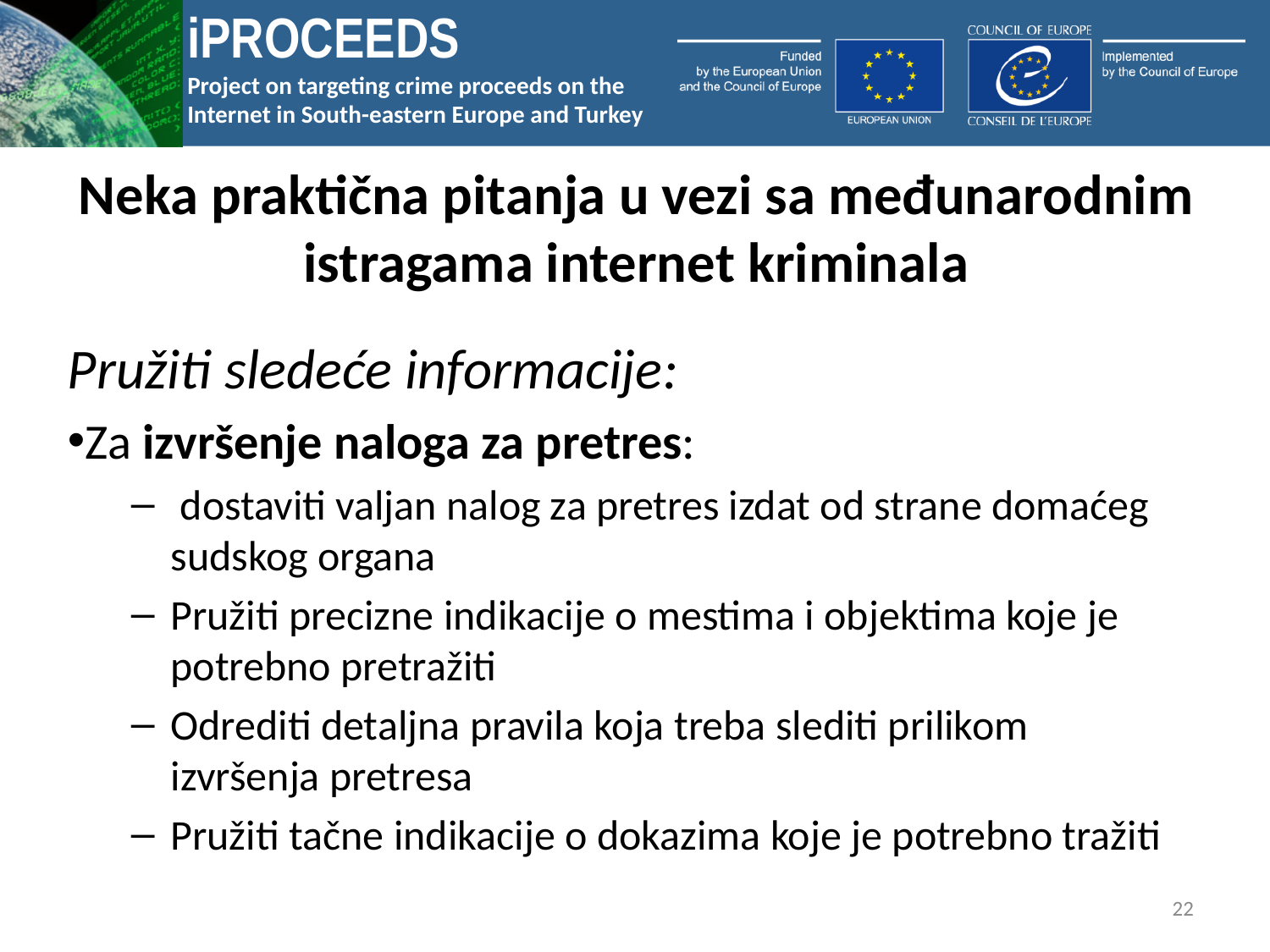

# Neka praktična pitanja u vezi sa međunarodnim istragama internet kriminala
Pružiti sledeće informacije:
Za izvršenje naloga za pretres:
 dostaviti valjan nalog za pretres izdat od strane domaćeg sudskog organa
Pružiti precizne indikacije o mestima i objektima koje je potrebno pretražiti
Odrediti detaljna pravila koja treba slediti prilikom izvršenja pretresa
Pružiti tačne indikacije o dokazima koje je potrebno tražiti

22